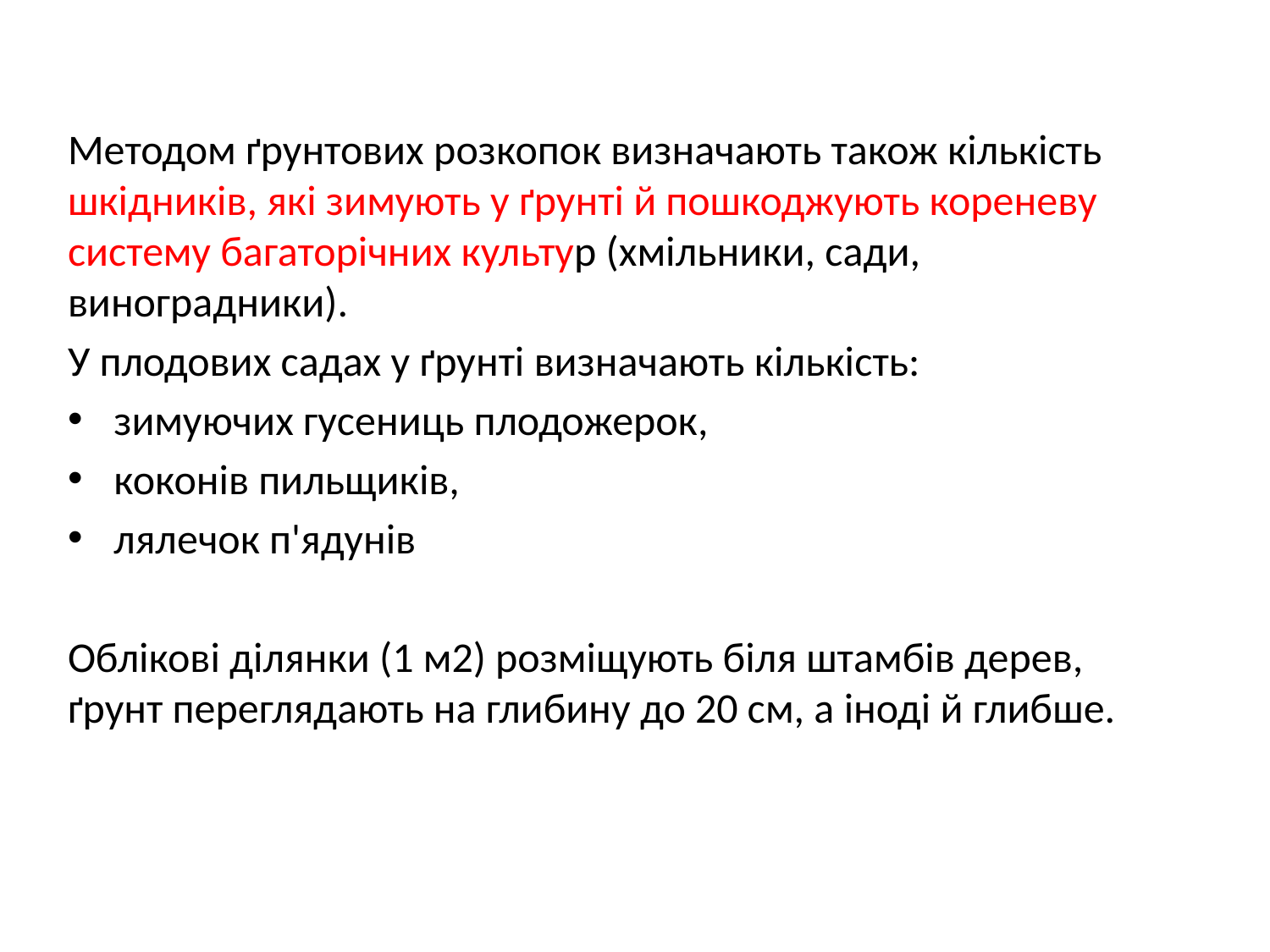

Методом ґрунтових розкопок визначають також кількість шкідників, які зимують у ґрунті й пошкоджують кореневу систему багаторічних культур (хмільники, сади, виноградники).
У плодових садах у ґрунті визначають кількість:
зимуючих гусениць плодожерок,
коконів пильщиків,
лялечок п'ядунів

Облікові ділянки (1 м2) розміщують біля штамбів дерев, ґрунт переглядають на глибину до 20 см, а іноді й глибше.